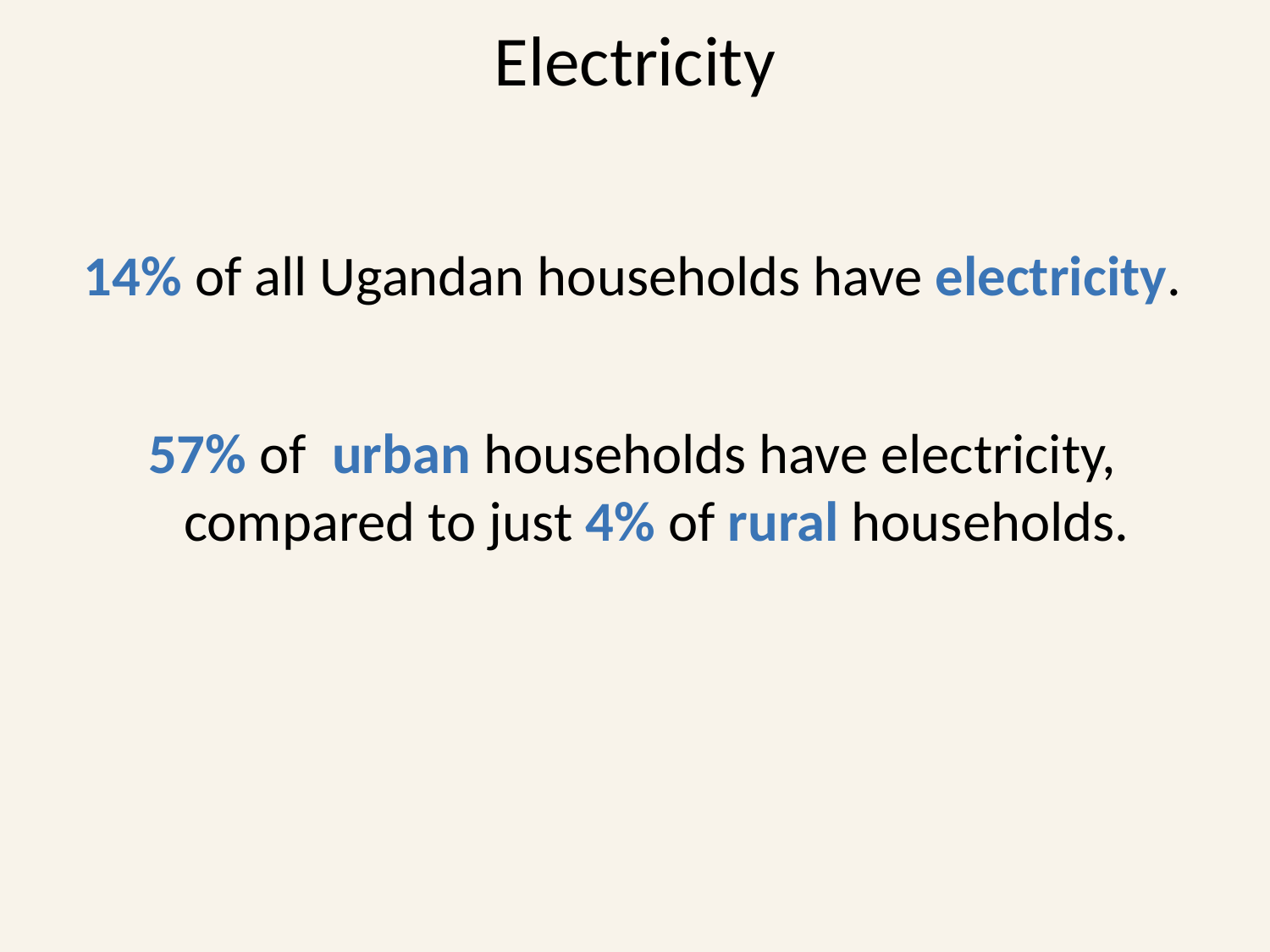

# Electricity
14% of all Ugandan households have electricity.

57% of  urban households have electricity, compared to just 4% of rural households.